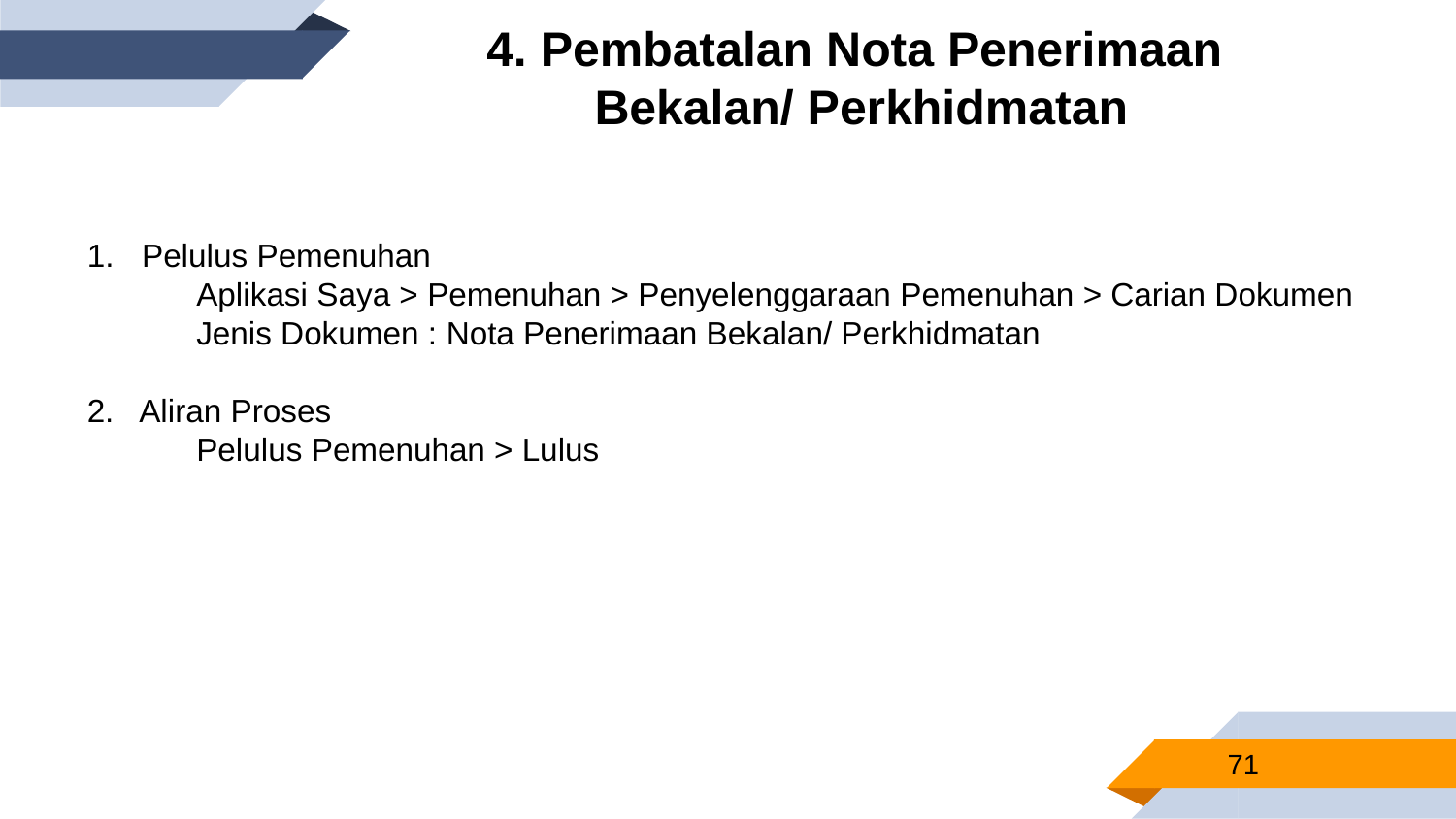

4. Pembatalan Nota Penerimaan
Bekalan/ Perkhidmatan

Pelulus Pemenuhan
Aplikasi Saya > Pemenuhan > Penyelenggaraan Pemenuhan > Carian Dokumen
Jenis Dokumen : Nota Penerimaan Bekalan/ Perkhidmatan

2.   Aliran Proses
Pelulus Pemenuhan > Lulus
71